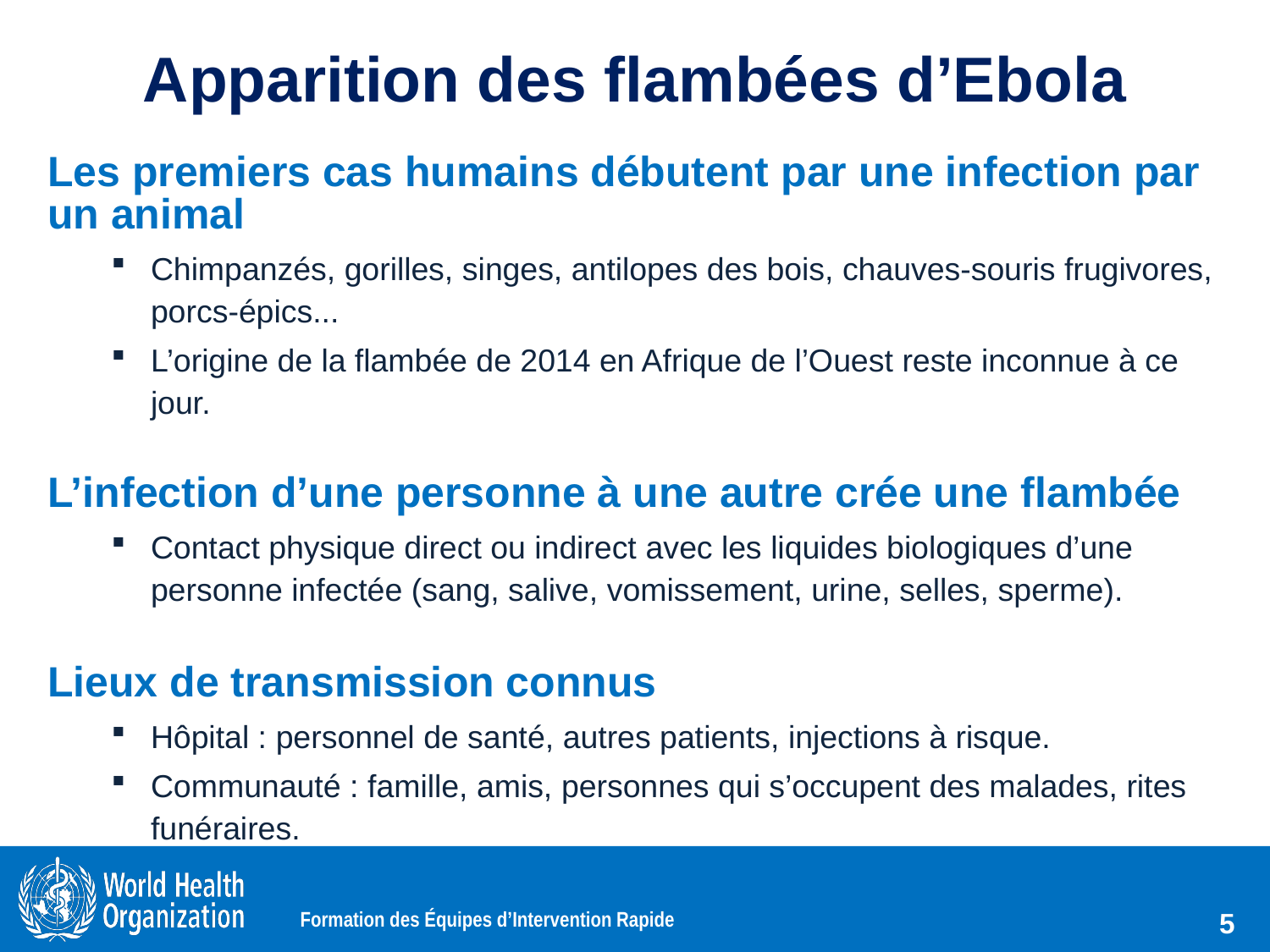

Apparition des flambées d’Ebola
Les premiers cas humains débutent par une infection par un animal
Chimpanzés, gorilles, singes, antilopes des bois, chauves-souris frugivores, porcs-épics...
L’origine de la flambée de 2014 en Afrique de l’Ouest reste inconnue à ce jour.

L’infection d’une personne à une autre crée une flambée
Contact physique direct ou indirect avec les liquides biologiques d’une personne infectée (sang, salive, vomissement, urine, selles, sperme).

Lieux de transmission connus
Hôpital : personnel de santé, autres patients, injections à risque.
Communauté : famille, amis, personnes qui s’occupent des malades, rites funéraires.